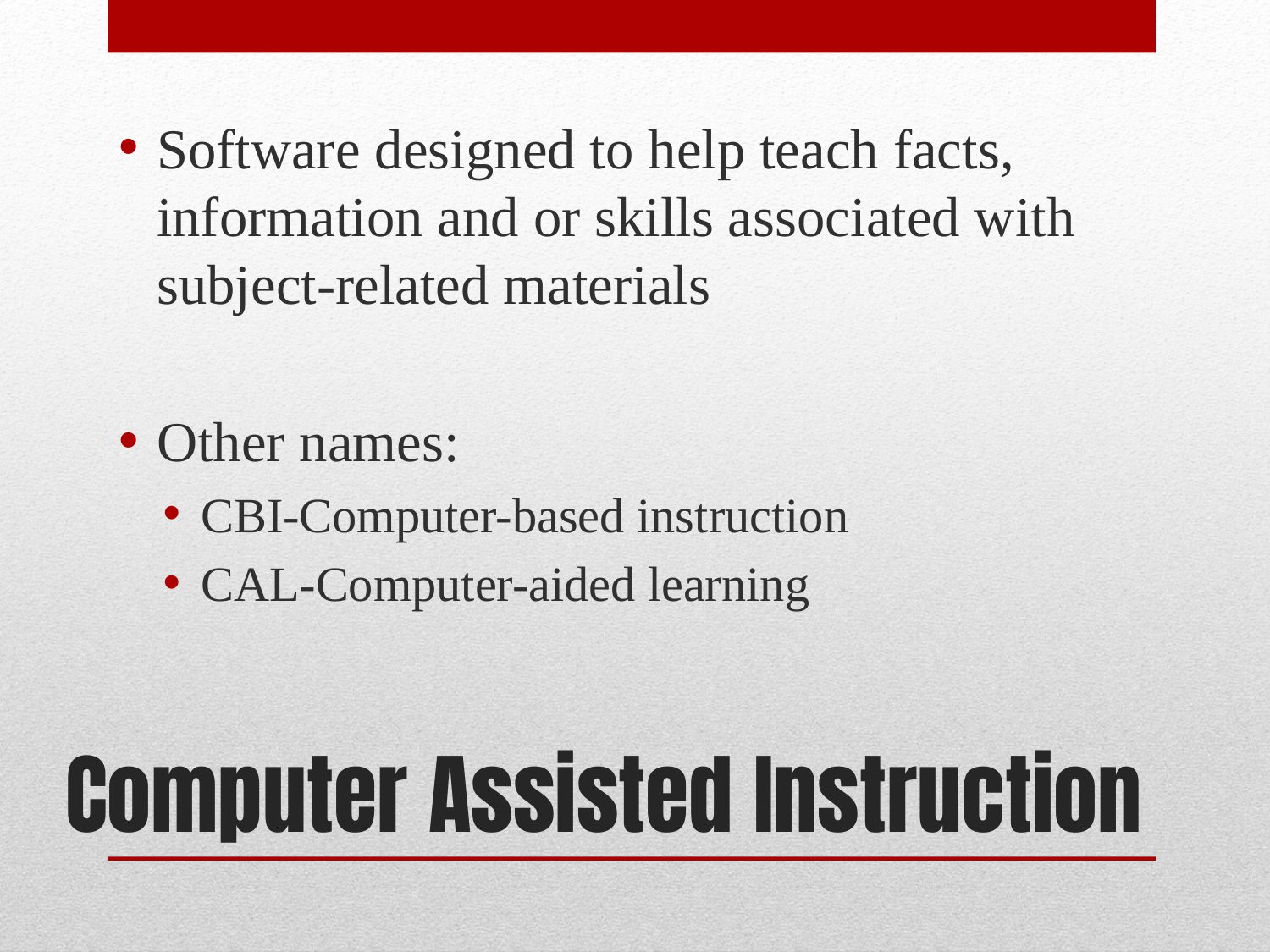

Software designed to help teach facts, information and or skills associated with subject-related materials

Other names:
CBI-Computer-based instruction
CAL-Computer-aided learning

# Computer Assisted Instruction